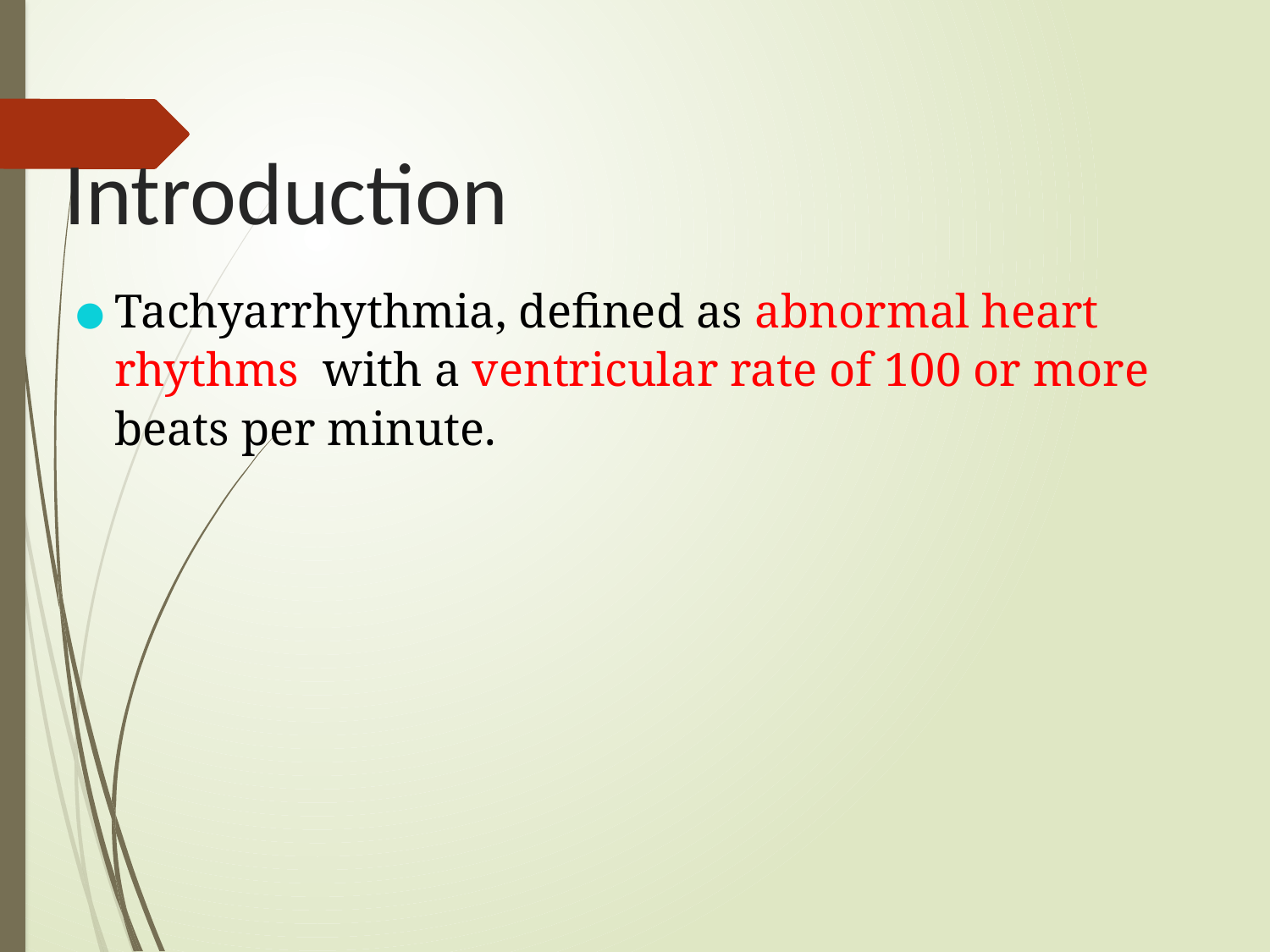

# Introduction
Tachyarrhythmia, defined as abnormal heart rhythms  with a ventricular rate of 100 or more beats per minute.